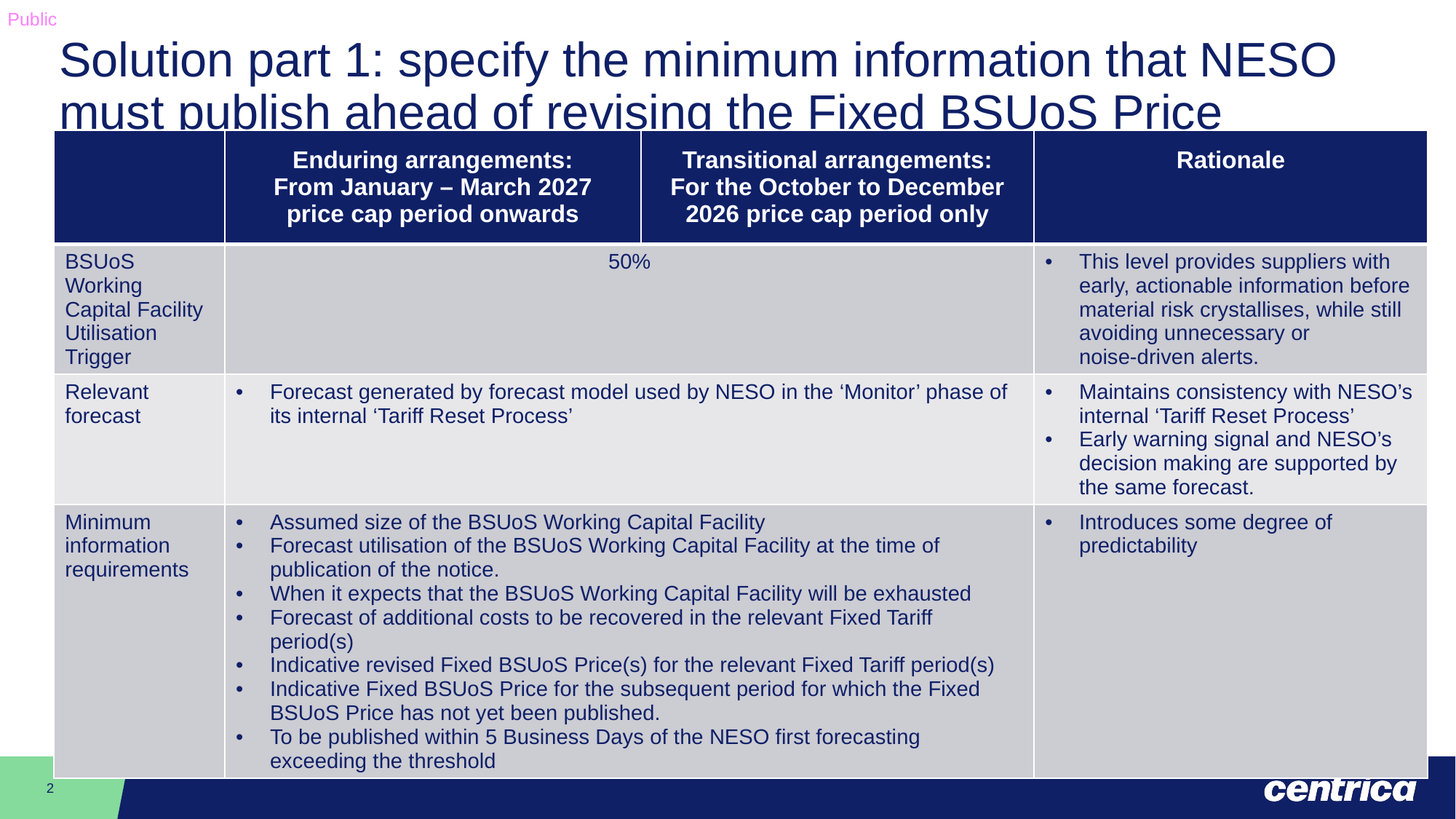

Solution part 1: specify the minimum information that NESO must publish ahead of revising the Fixed BSUoS Price
|  | Enduring arrangements: From January – March 2027 price cap period onwards | Transitional arrangements: For the October to December 2026 price cap period only | Rationale |
| --- | --- | --- | --- |
| BSUoS Working Capital Facility Utilisation Trigger | 50% |  | This level provides suppliers with early, actionable information before material risk crystallises, while still avoiding unnecessary or noise‑driven alerts. |
| Relevant forecast | Forecast generated by forecast model used by NESO in the ‘Monitor’ phase of its internal ‘Tariff Reset Process’ |  | Maintains consistency with NESO’s internal ‘Tariff Reset Process’ Early warning signal and NESO’s decision making are supported by the same forecast. |
| Minimum information requirements | Assumed size of the BSUoS Working Capital Facility Forecast utilisation of the BSUoS Working Capital Facility at the time of publication of the notice. When it expects that the BSUoS Working Capital Facility will be exhausted Forecast of additional costs to be recovered in the relevant Fixed Tariff period(s) Indicative revised Fixed BSUoS Price(s) for the relevant Fixed Tariff period(s) Indicative Fixed BSUoS Price for the subsequent period for which the Fixed BSUoS Price has not yet been published. To be published within 5 Business Days of the NESO first forecasting exceeding the threshold |  | Introduces some degree of predictability |